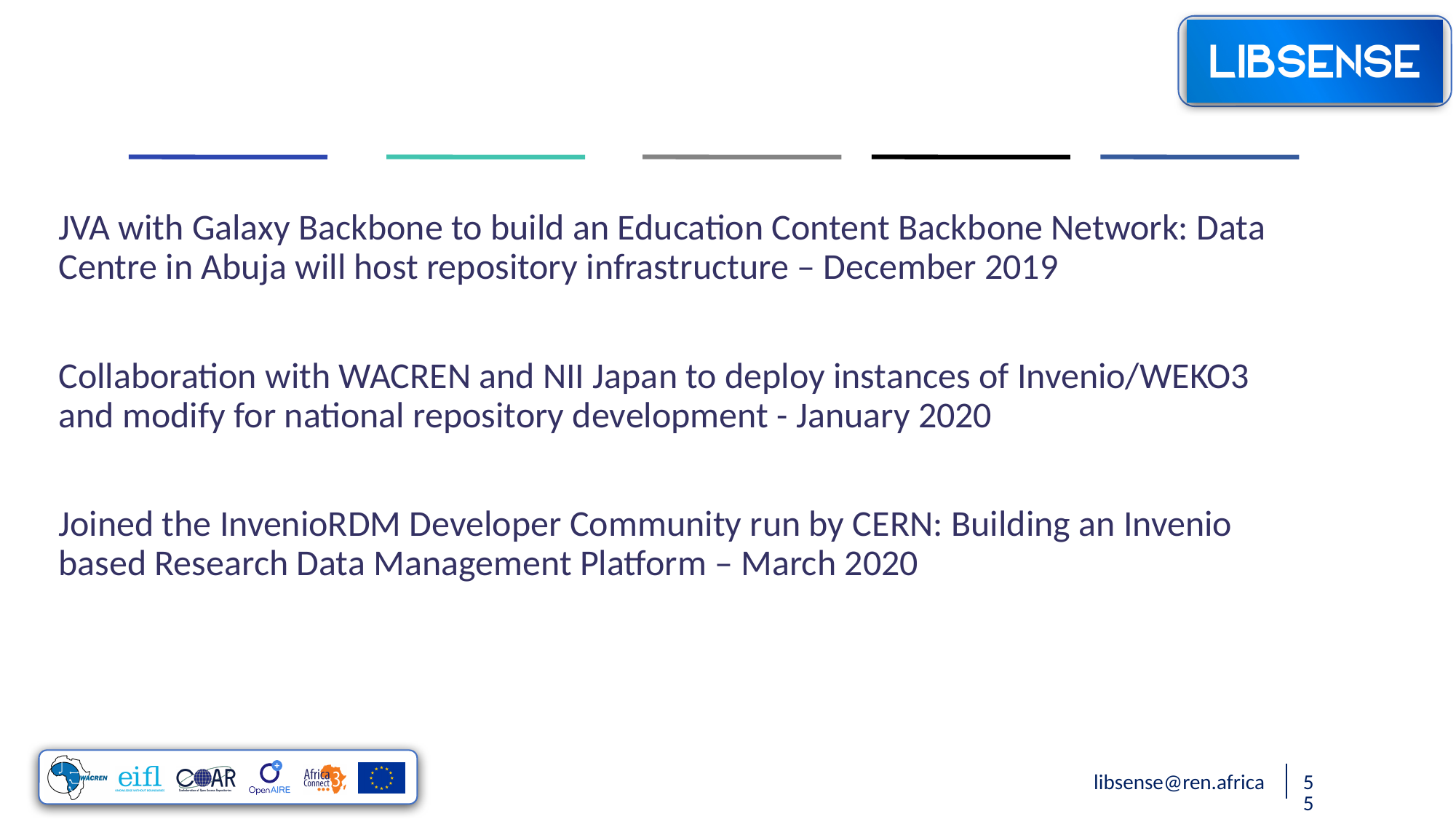

JVA with Galaxy Backbone to build an Education Content Backbone Network: Data Centre in Abuja will host repository infrastructure – December 2019

Collaboration with WACREN and NII Japan to deploy instances of Invenio/WEKO3 and modify for national repository development - January 2020

Joined the InvenioRDM Developer Community run by CERN: Building an Invenio based Research Data Management Platform – March 2020

libsense@ren.africa
55